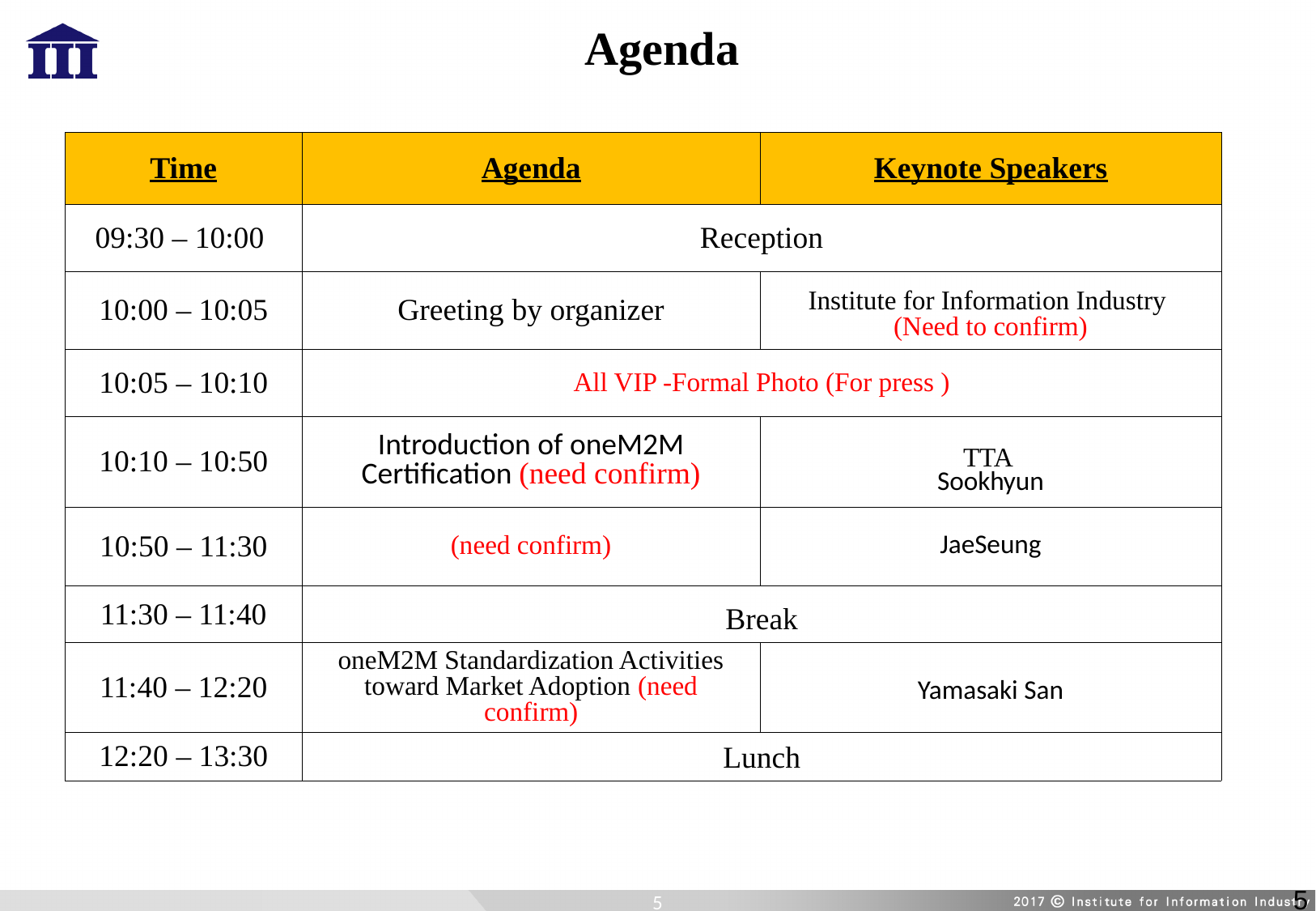

Agenda
| Time | Agenda | Keynote Speakers |
| --- | --- | --- |
| 09:30 – 10:00 | Reception |  |
| 10:00 – 10:05 | Greeting by organizer | Institute for Information Industry (Need to confirm) |
| 10:05 – 10:10 | All VIP -Formal Photo (For press ) |  |
| 10:10 – 10:50 | Introduction of oneM2M Certification (need confirm) | TTA Sookhyun |
| 10:50 – 11:30 | (need confirm) | JaeSeung |
| 11:30 – 11:40 | Break |  |
| 11:40 – 12:20 | oneM2M Standardization Activities toward Market Adoption (need confirm) | Yamasaki San |
| 12:20 – 13:30 | Lunch |  |
5
5